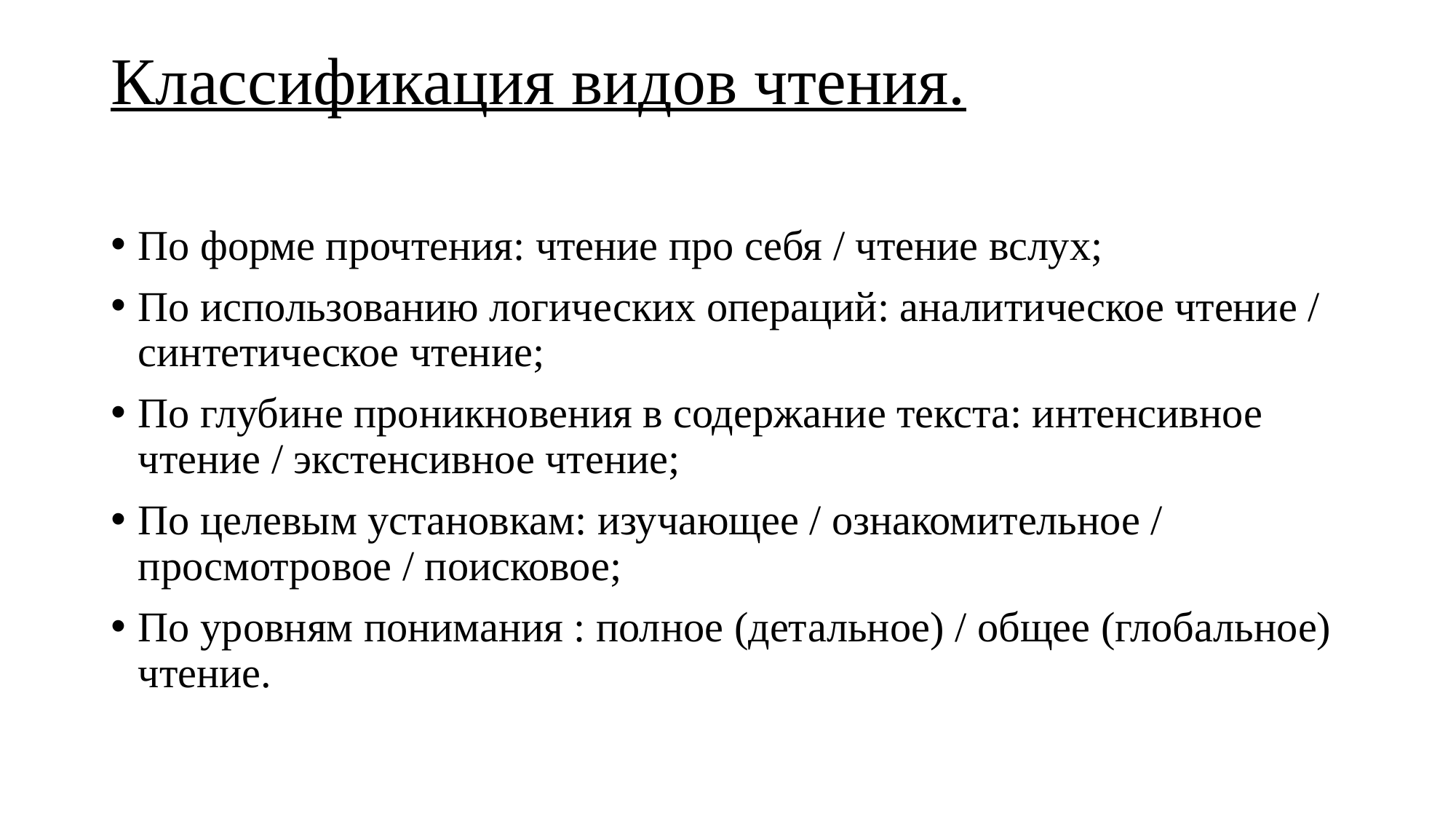

# Классификация видов чтения.
По форме прочтения: чтение про себя / чтение вслух;
По использованию логических операций: аналитическое чтение / синтетическое чтение;
По глубине проникновения в содержание текста: интенсивное чтение / экстенсивное чтение;
По целевым установкам: изучающее / ознакомительное / просмотровое / поисковое;
По уровням понимания : полное (детальное) / общее (глобальное) чтение.